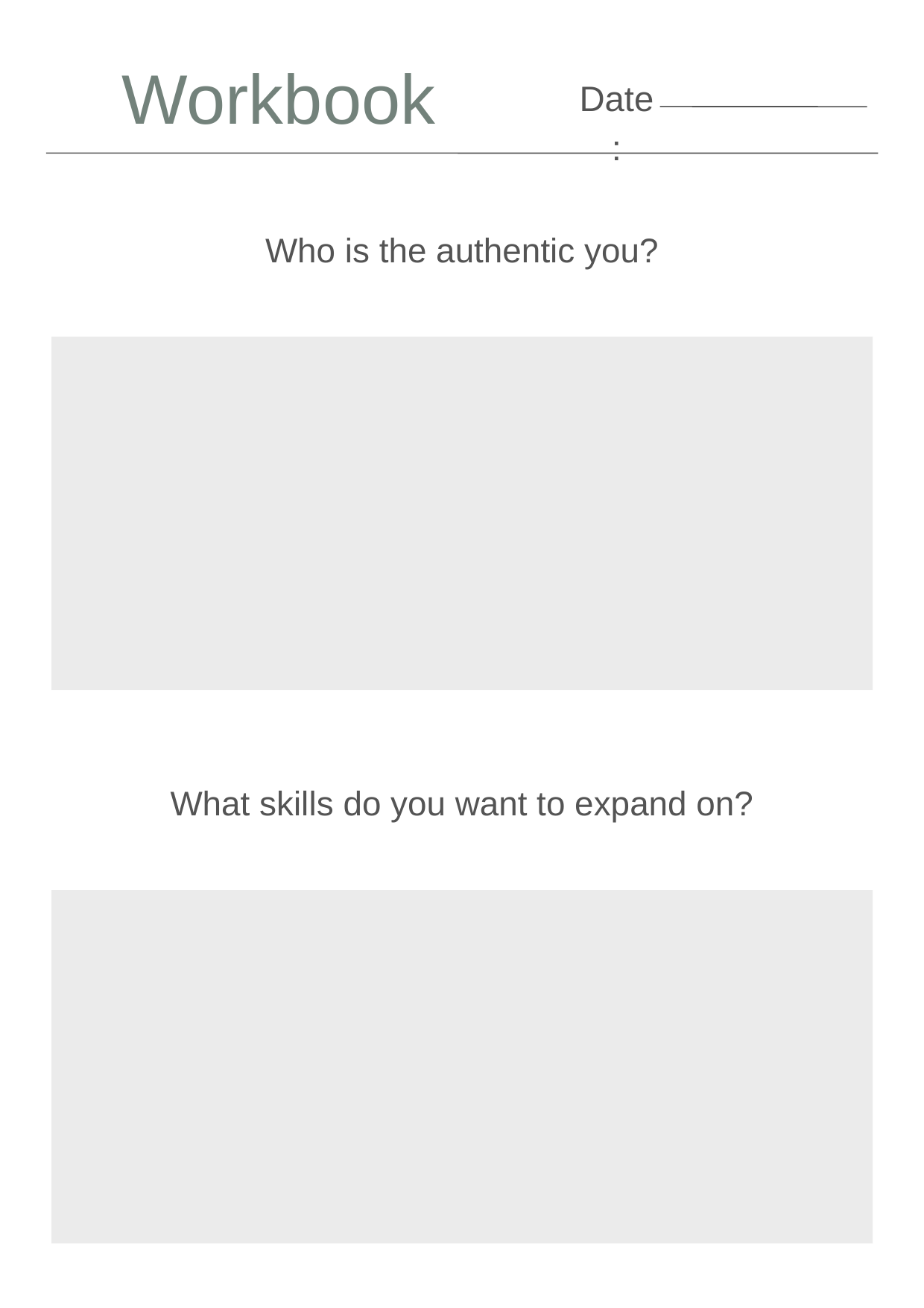

Workbook
Date:

Who is the authentic you?

What skills do you want to expand on?